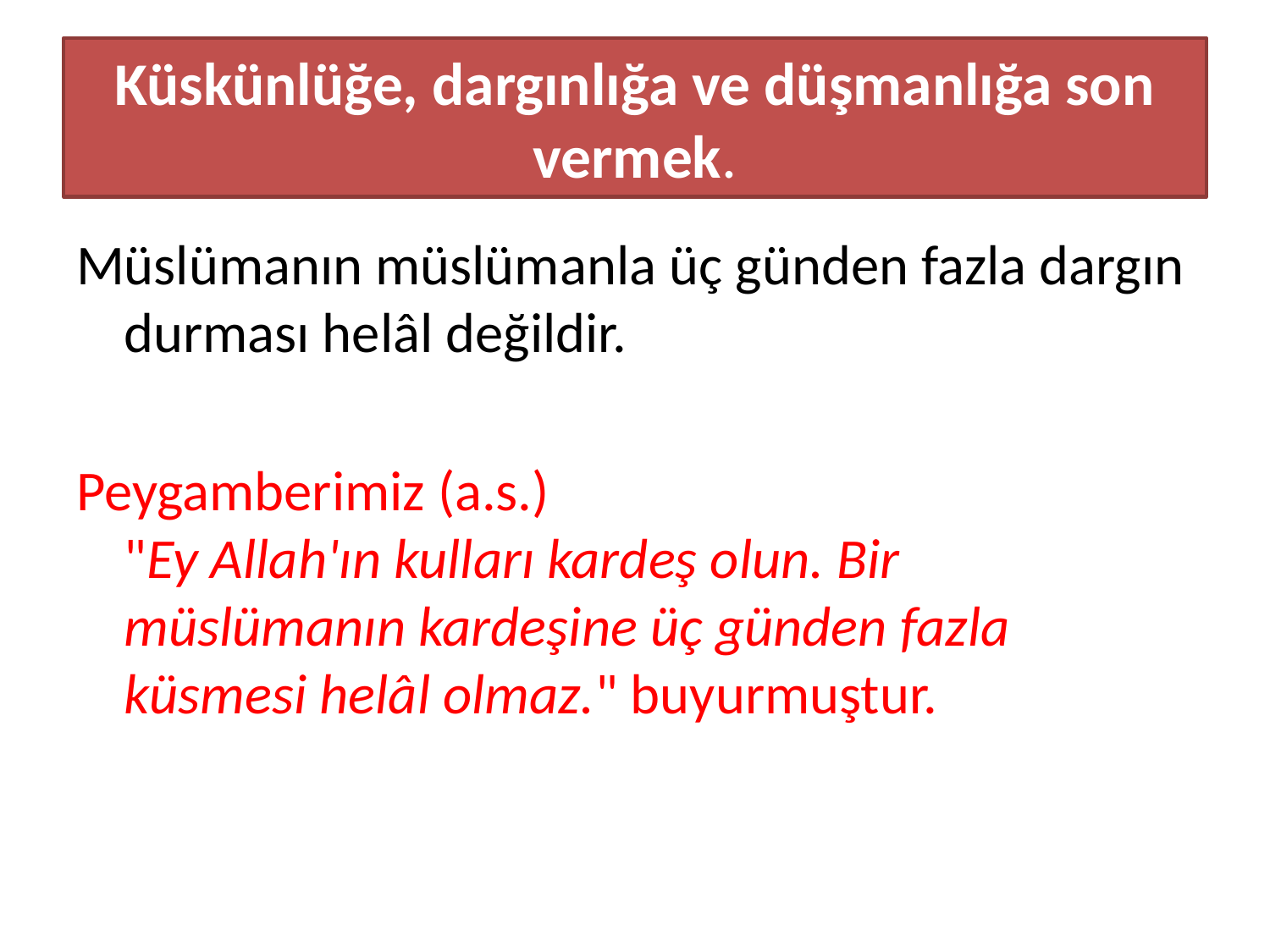

# Küskünlüğe, dargınlığa ve düşmanlığa son vermek.
Müslümanın müslümanla üç günden fazla dargın durması helâl değildir.

Peygamberimiz (a.s.)
"Ey Allah'ın kulları kardeş olun. Bir müslümanın kardeşine üç günden fazla küsmesi helâl olmaz." buyurmuştur.